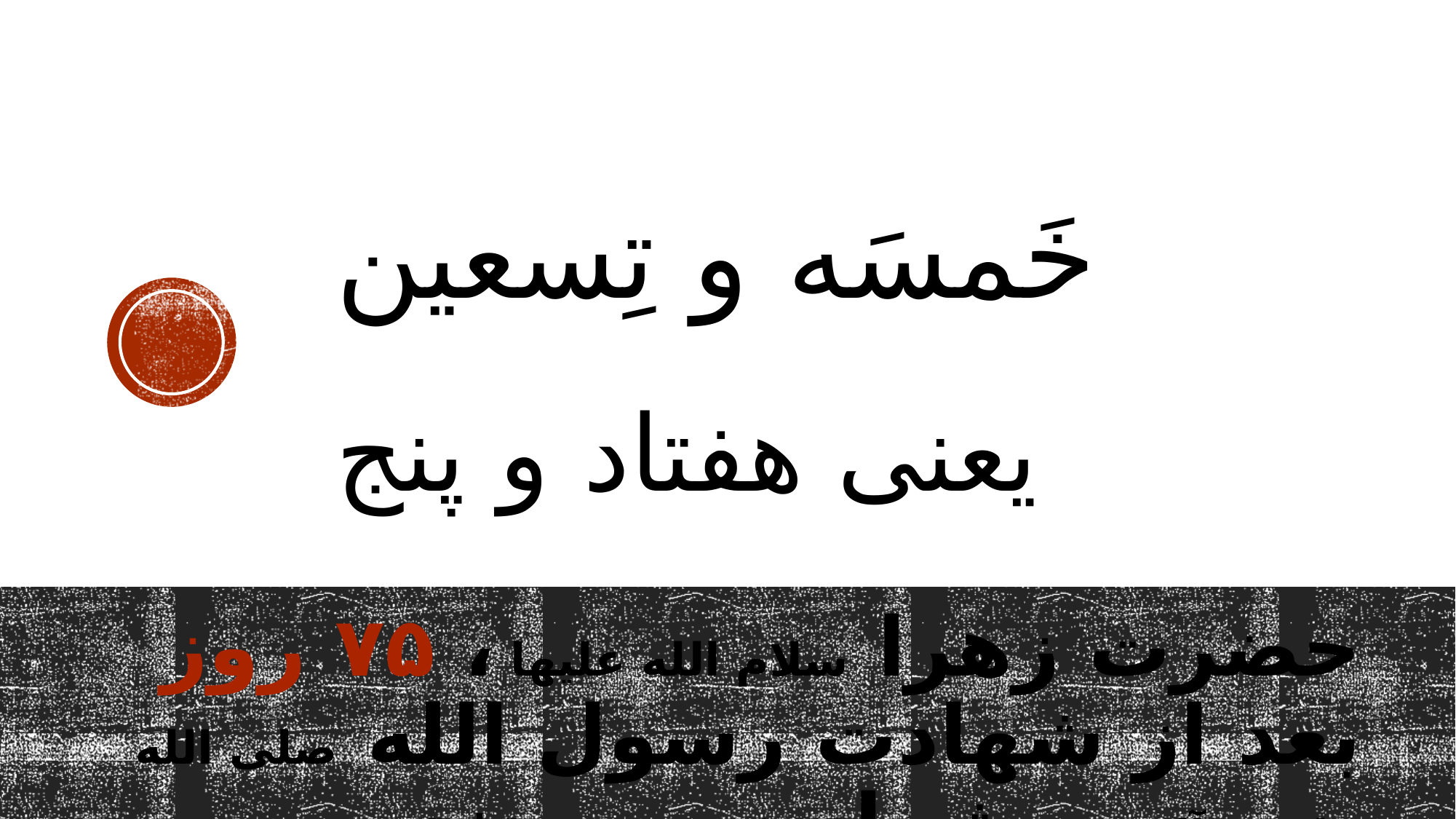

# خَمسَه و تِسعین یعنی هفتاد و پنج
حضرت زهرا سلام الله علیها ، ۷۵ روز بعد از شهادت رسول الله صلی الله علیه و آله به شهادت رسیدند.